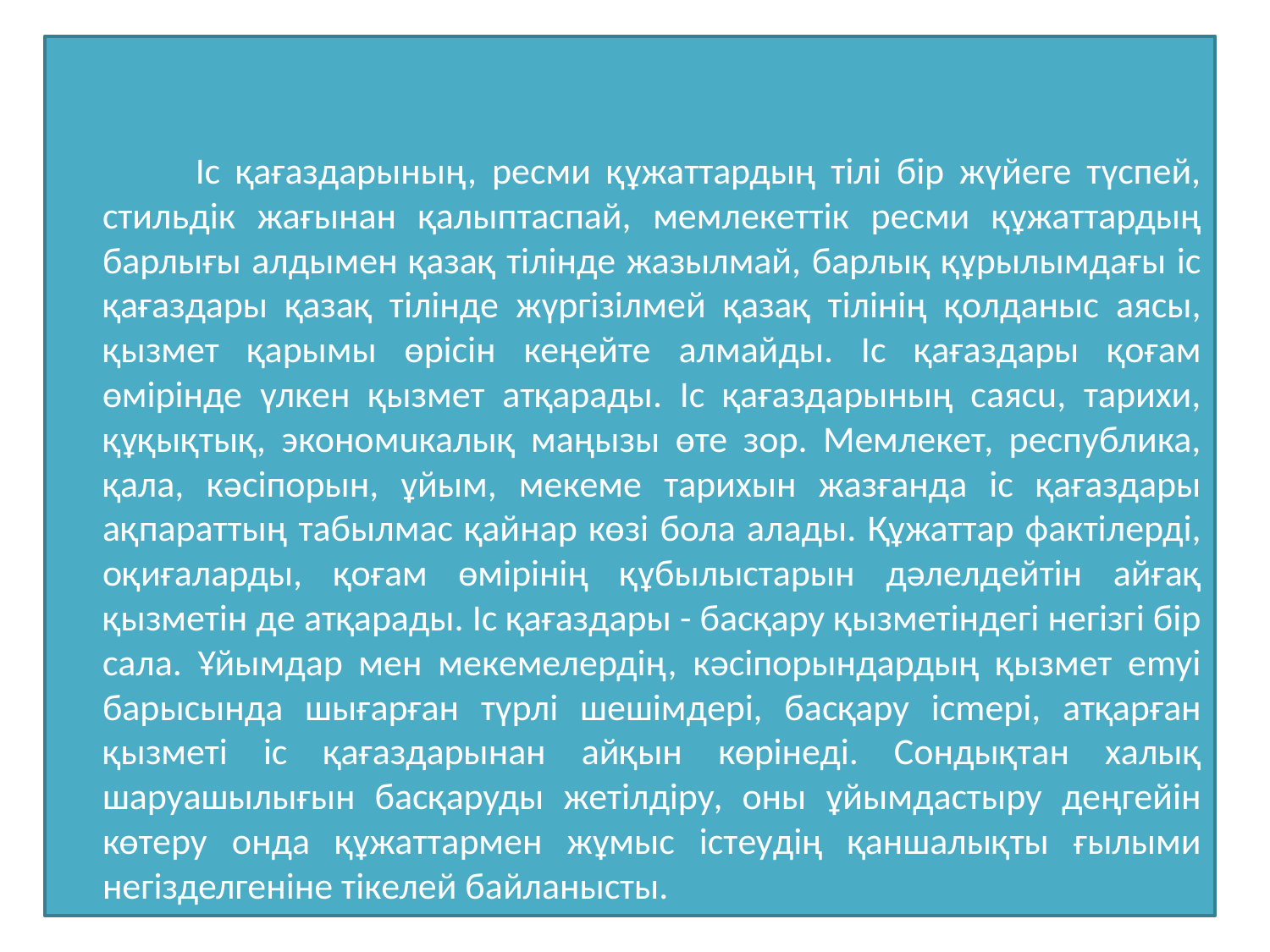

Іс қағаздарының, ресми құжаттардың тiлi бiр жүйеге түспей, стильдiк жағынан қалыптаспай, мемлекеттiк ресми құжаттардың барлығы алдымен қазақ тiлiнде жазылмай, барлық құрылымдағы ic қағаздары қазақ тiлiнде жүргiзiлмей қазақ тiлiнiң қолданыс аясы, қызмет қарымы өpiciн кеңейте aлмайды. Іс қағаздары қоғам өмiрiнде үлкен қызмет атқарады. Іс қағаздарының саясu, тарихи, құқықтық, экономuкалық маңызы өте зор. Мемлекет, республика, қала, кәciпopын, ұйым, мекеме тарихын жазғанда ic қағаздары ақпараттың табылмас қайнар көзi бола алады. Құжаттар фактiлердi, оқиғаларды, қоғам өмірінің құбылыстарын дәлелдейтiн айғақ қызметiн де атқарады. Іс қағаздары - басқару қызметiндегi негiзгi бiр сала. Ұйымдар мен мекемелердiң, кәсiпорындардың қызмет emyi барысында шығарған түрлi шешiмдерi, басқару icmepi, атқарған қызметi ic қағаздарынан айқын көрiнедi. Сондықтан халық шаруашылығын басқаруды жетiлдiру, оны ұйымдастыру деңгейiн көтеру онда құжаттармен жұмыс icтeyдің қаншалықты ғылыми негiзделгенiне тiкелей байланысты.